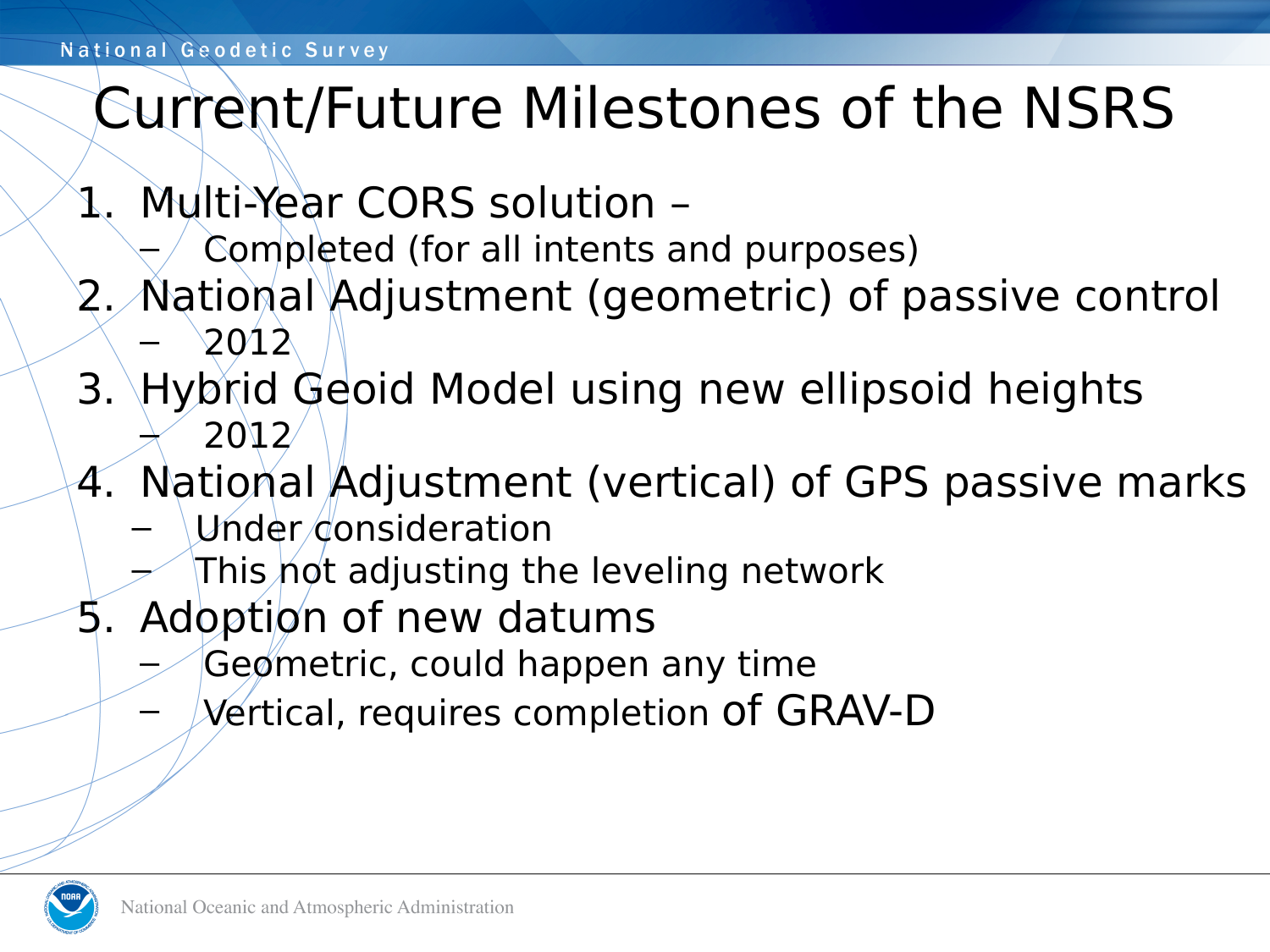

# Current/Future Milestones of the NSRS
Multi-Year CORS solution –
Completed (for all intents and purposes)
National Adjustment (geometric) of passive control
2012
Hybrid Geoid Model using new ellipsoid heights
2012
National Adjustment (vertical) of GPS passive marks
Under consideration
This not adjusting the leveling network
Adoption of new datums
Geometric, could happen any time
Vertical, requires completion of GRAV-D